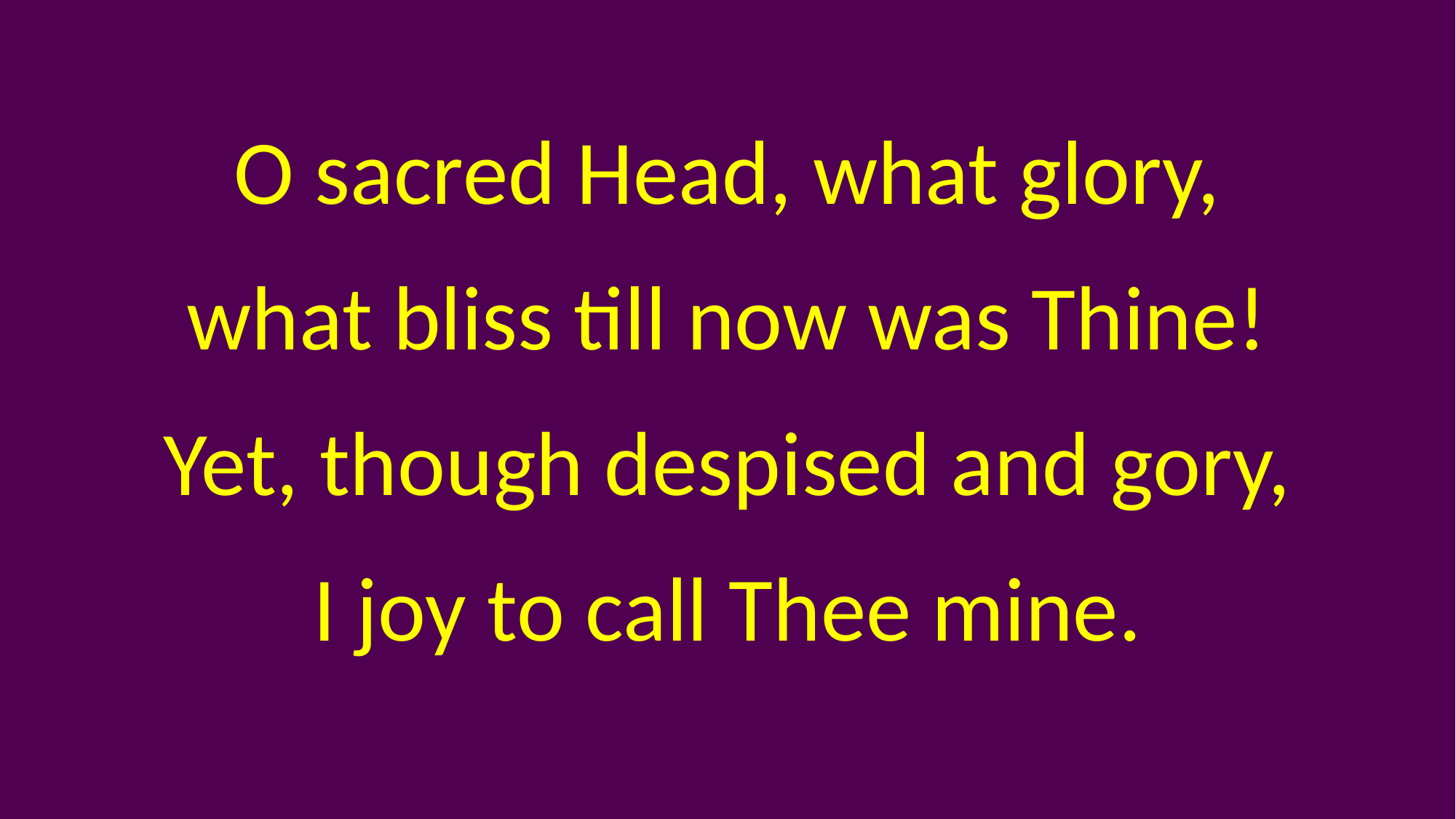

O sacred Head, what glory,
what bliss till now was Thine!
Yet, though despised and gory,
I joy to call Thee mine.